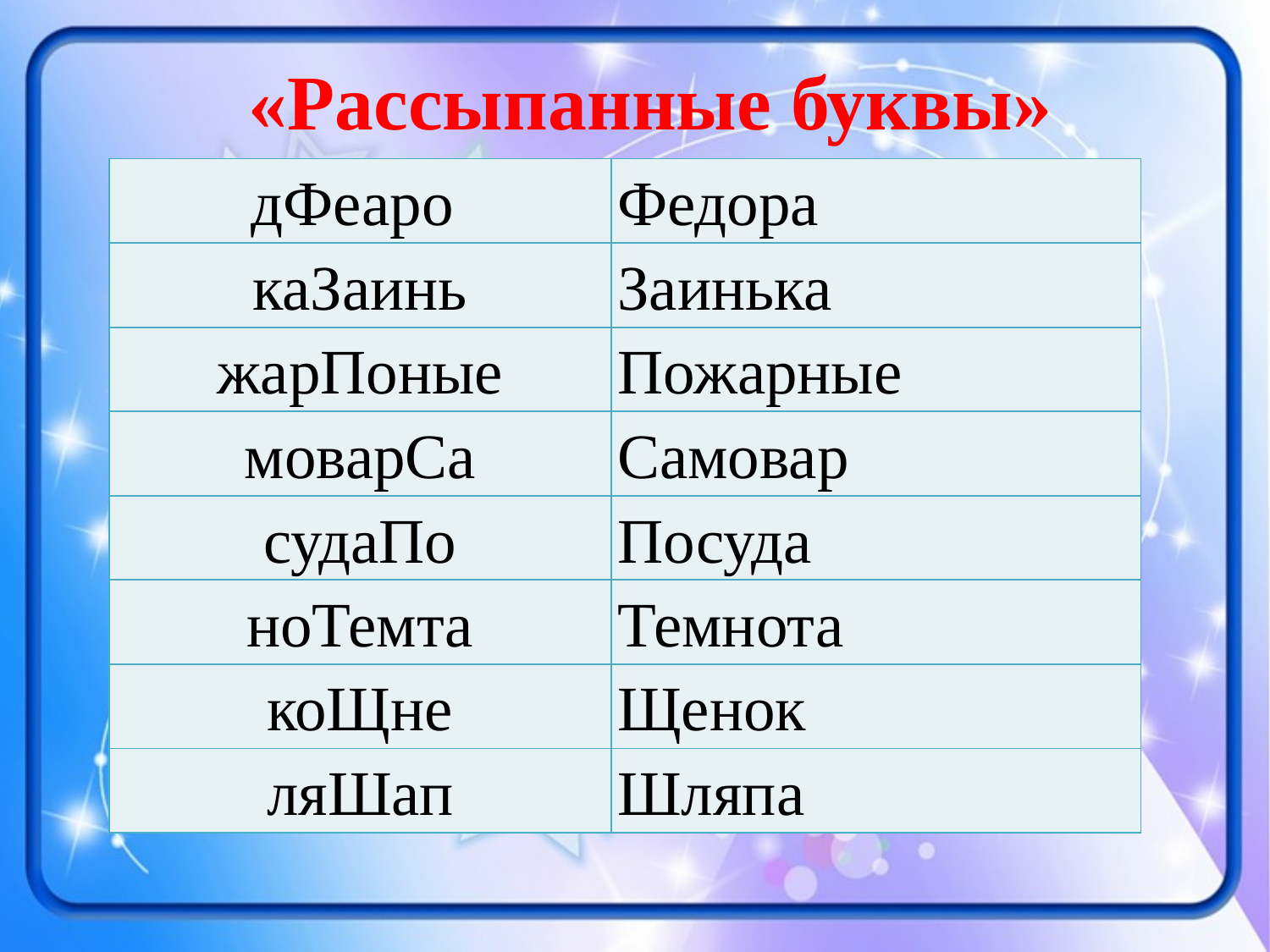

# «Рассыпанные буквы»
| дФеаро | Федора |
| --- | --- |
| каЗаинь | Заинька |
| жарПоные | Пожарные |
| моварСа | Самовар |
| судаПо | Посуда |
| ноТемта | Темнота |
| коЩне | Щенок |
| ляШап | Шляпа |